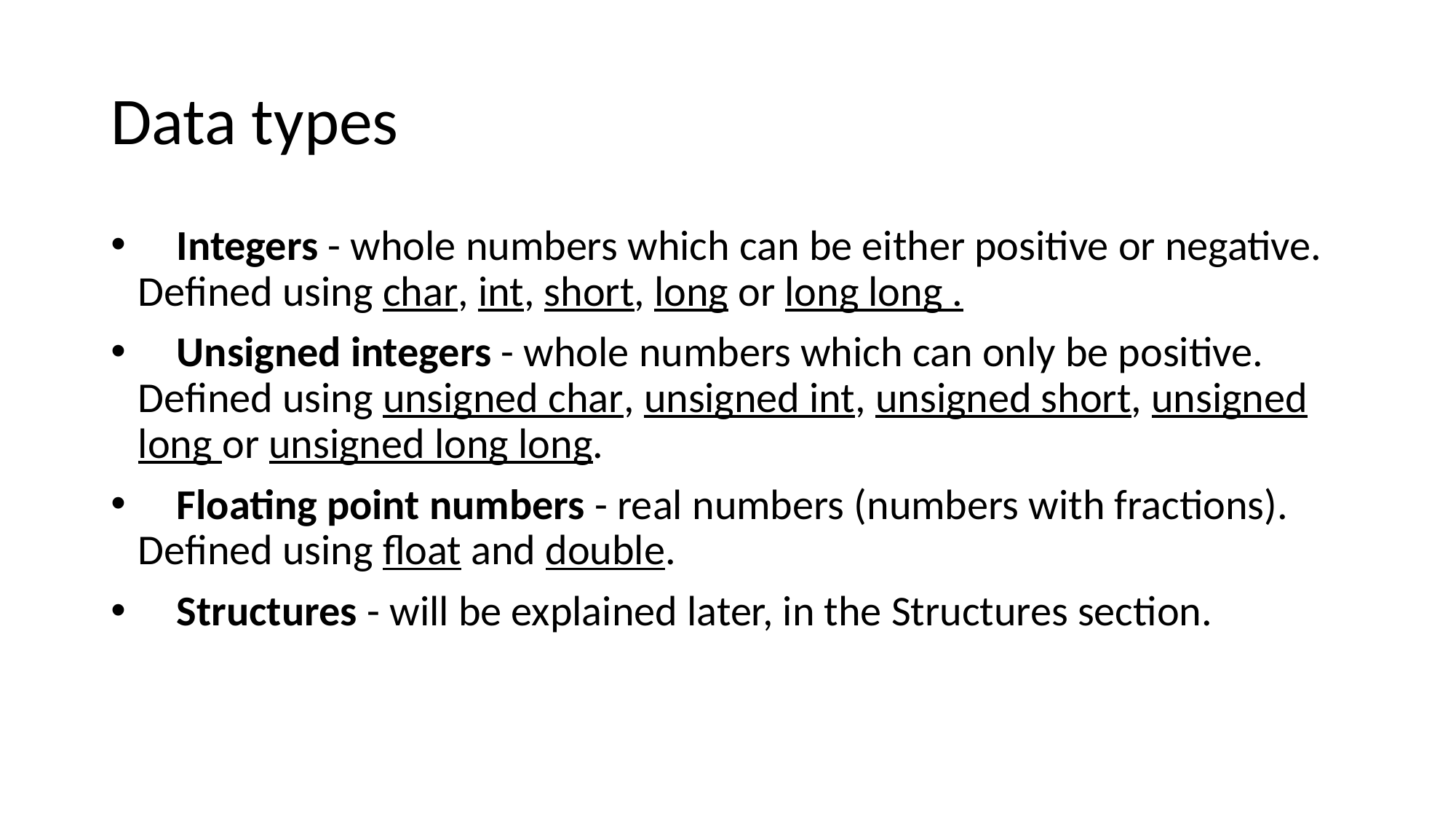

# Data types
    Integers - whole numbers which can be either positive or negative. Defined using char, int, short, long or long long .
    Unsigned integers - whole numbers which can only be positive. Defined using unsigned char, unsigned int, unsigned short, unsigned long or unsigned long long.
    Floating point numbers - real numbers (numbers with fractions). Defined using float and double.
    Structures - will be explained later, in the Structures section.